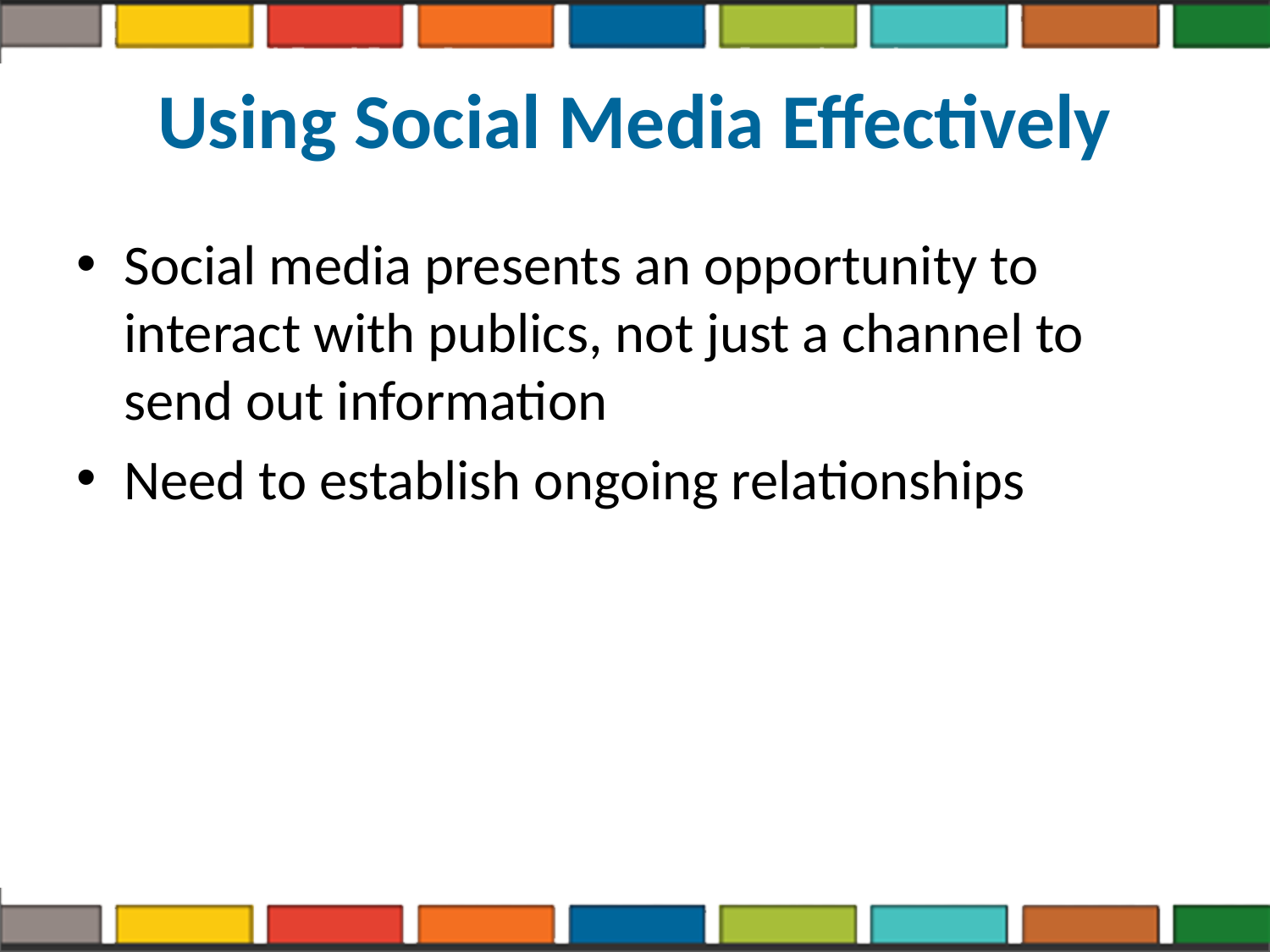

# Using Social Media Effectively
Social media presents an opportunity to interact with publics, not just a channel to send out information
Need to establish ongoing relationships